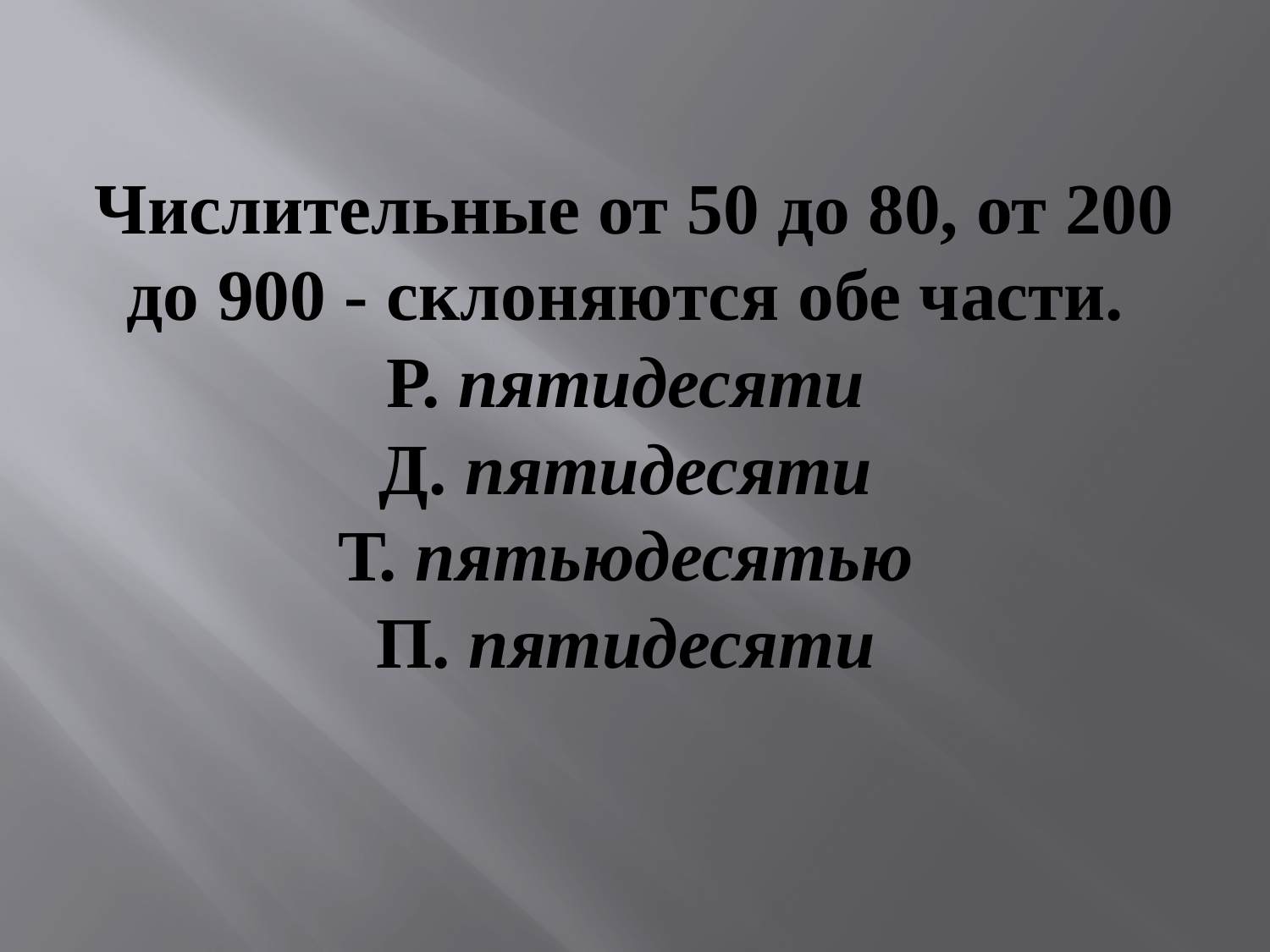

# Числительные от 50 до 80, от 200 до 900 - склоняются обе части. Р. пятидесяти Д. пятидесяти Т. пятьюдесятью П. пятидесяти